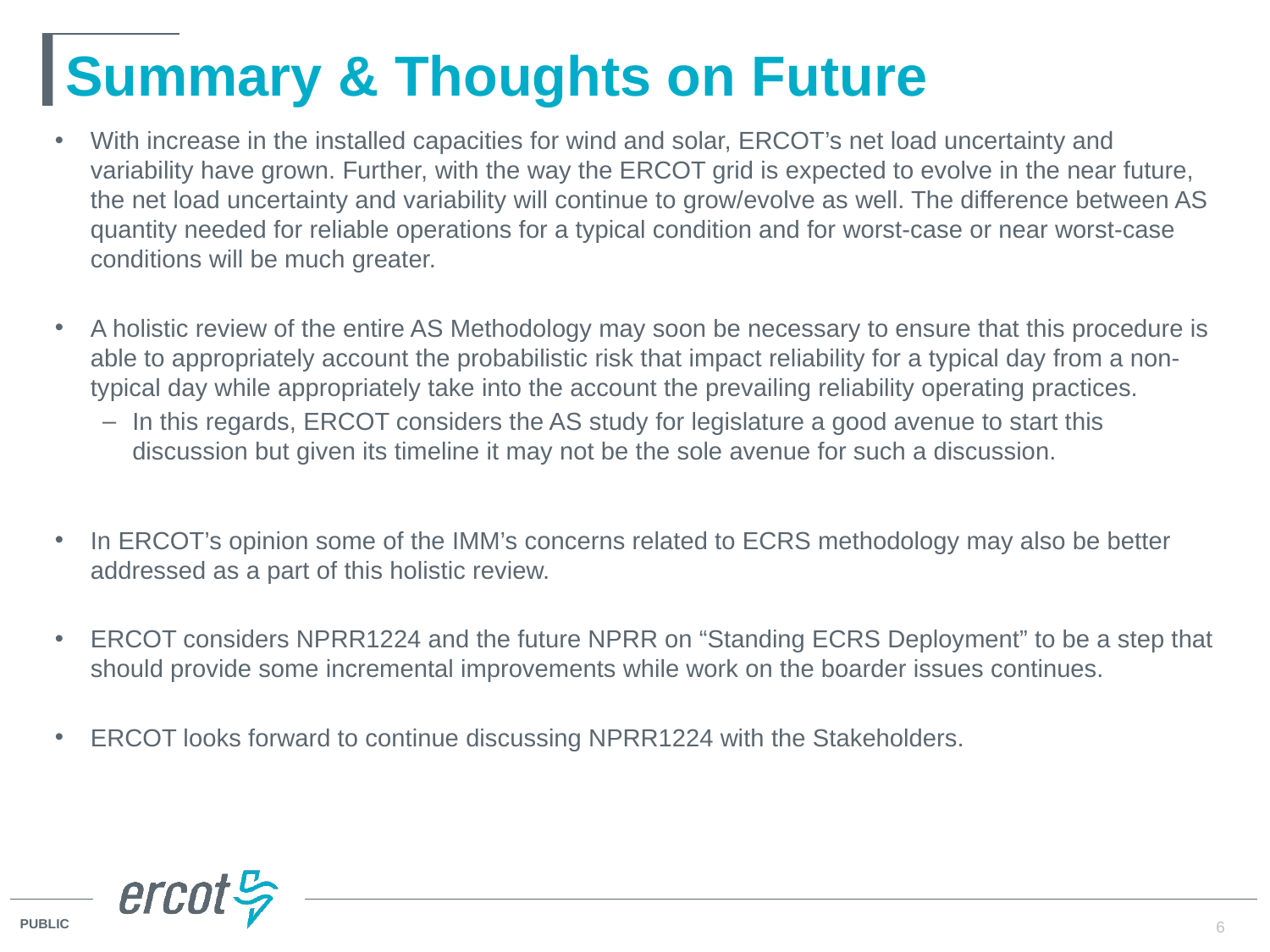

# Summary & Thoughts on Future
With increase in the installed capacities for wind and solar, ERCOT’s net load uncertainty and variability have grown. Further, with the way the ERCOT grid is expected to evolve in the near future, the net load uncertainty and variability will continue to grow/evolve as well. The difference between AS quantity needed for reliable operations for a typical condition and for worst-case or near worst-case conditions will be much greater.

A holistic review of the entire AS Methodology may soon be necessary to ensure that this procedure is able to appropriately account the probabilistic risk that impact reliability for a typical day from a non-typical day while appropriately take into the account the prevailing reliability operating practices.
In this regards, ERCOT considers the AS study for legislature a good avenue to start this discussion but given its timeline it may not be the sole avenue for such a discussion.

In ERCOT’s opinion some of the IMM’s concerns related to ECRS methodology may also be better addressed as a part of this holistic review.

ERCOT considers NPRR1224 and the future NPRR on “Standing ECRS Deployment” to be a step that should provide some incremental improvements while work on the boarder issues continues.

ERCOT looks forward to continue discussing NPRR1224 with the Stakeholders.
6